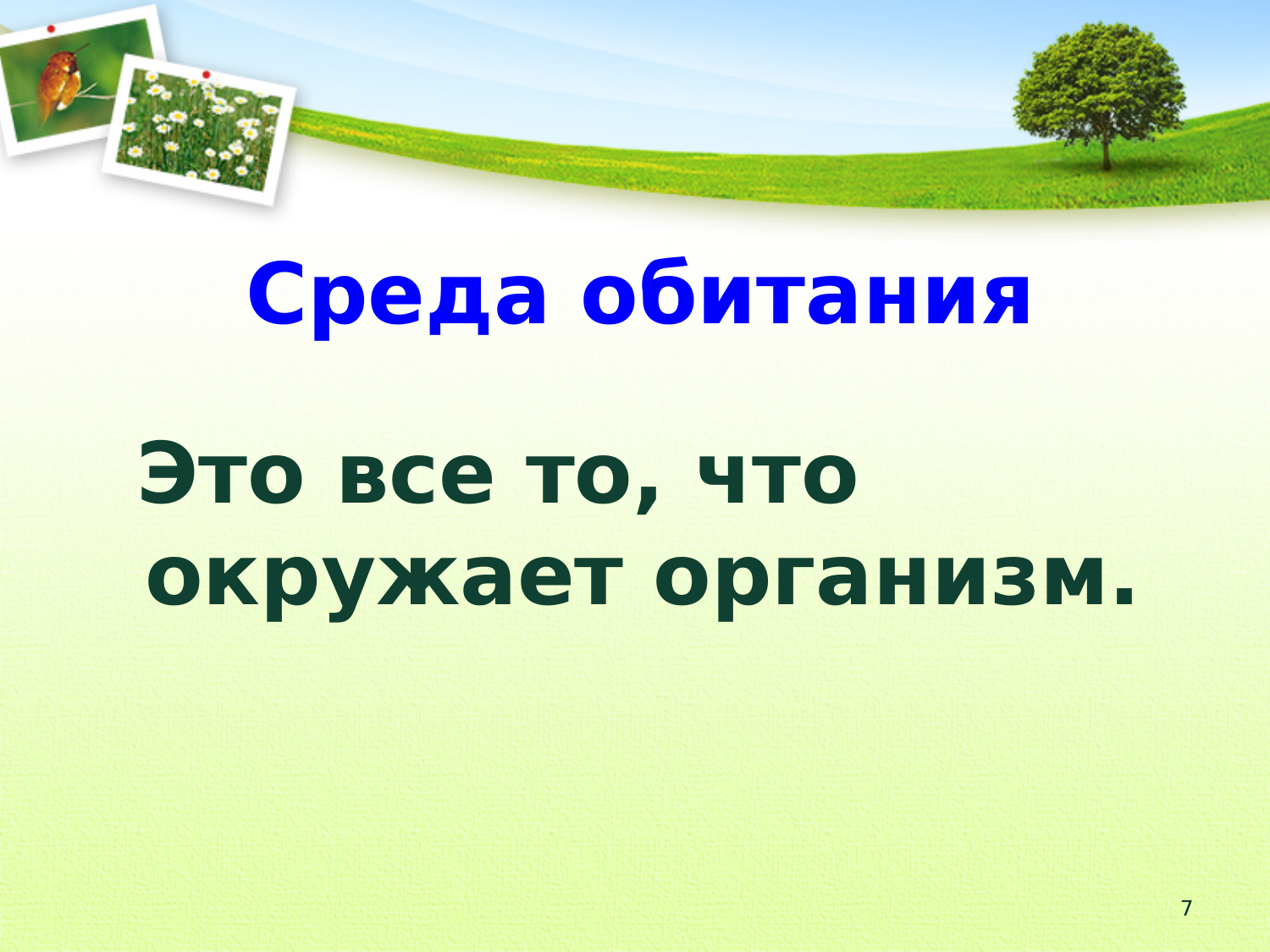

Среда обитания
  Это все то, что окружает организм.
7